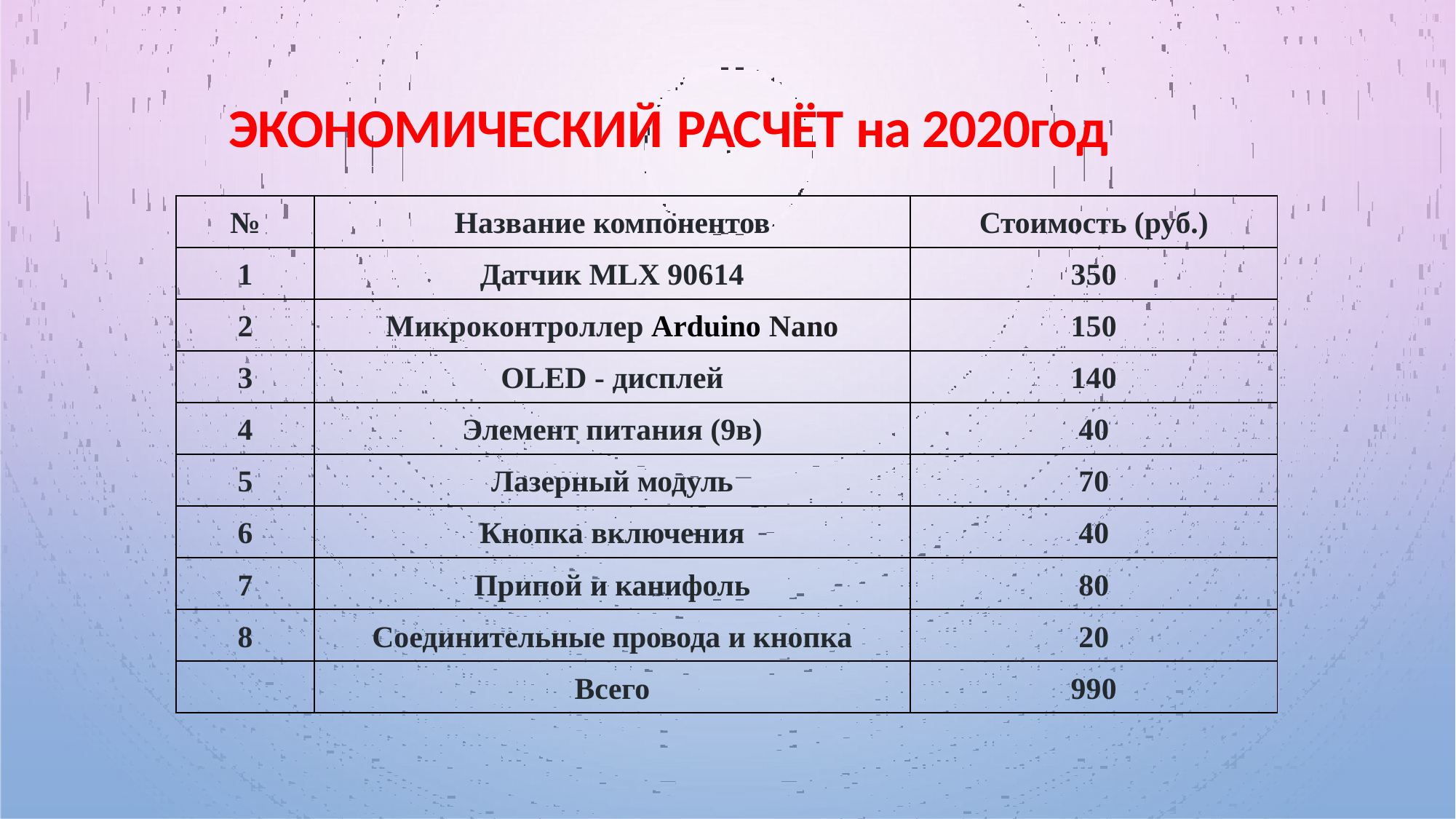

# ЭКОНОМИЧЕСКИЙ РАСЧЁТ на 2020год
| № | Название компонентов | Стоимость (руб.) |
| --- | --- | --- |
| 1 | Датчик MLX 90614 | 350 |
| 2 | Микроконтроллер Arduino Nano | 150 |
| 3 | ОLED - дисплей | 140 |
| 4 | Элемент питания (9в) | 40 |
| 5 | Лазерный модуль | 70 |
| 6 | Кнопка включения | 40 |
| 7 | Припой и канифоль | 80 |
| 8 | Соединительные провода и кнопка | 20 |
|  | Всего | 990 |